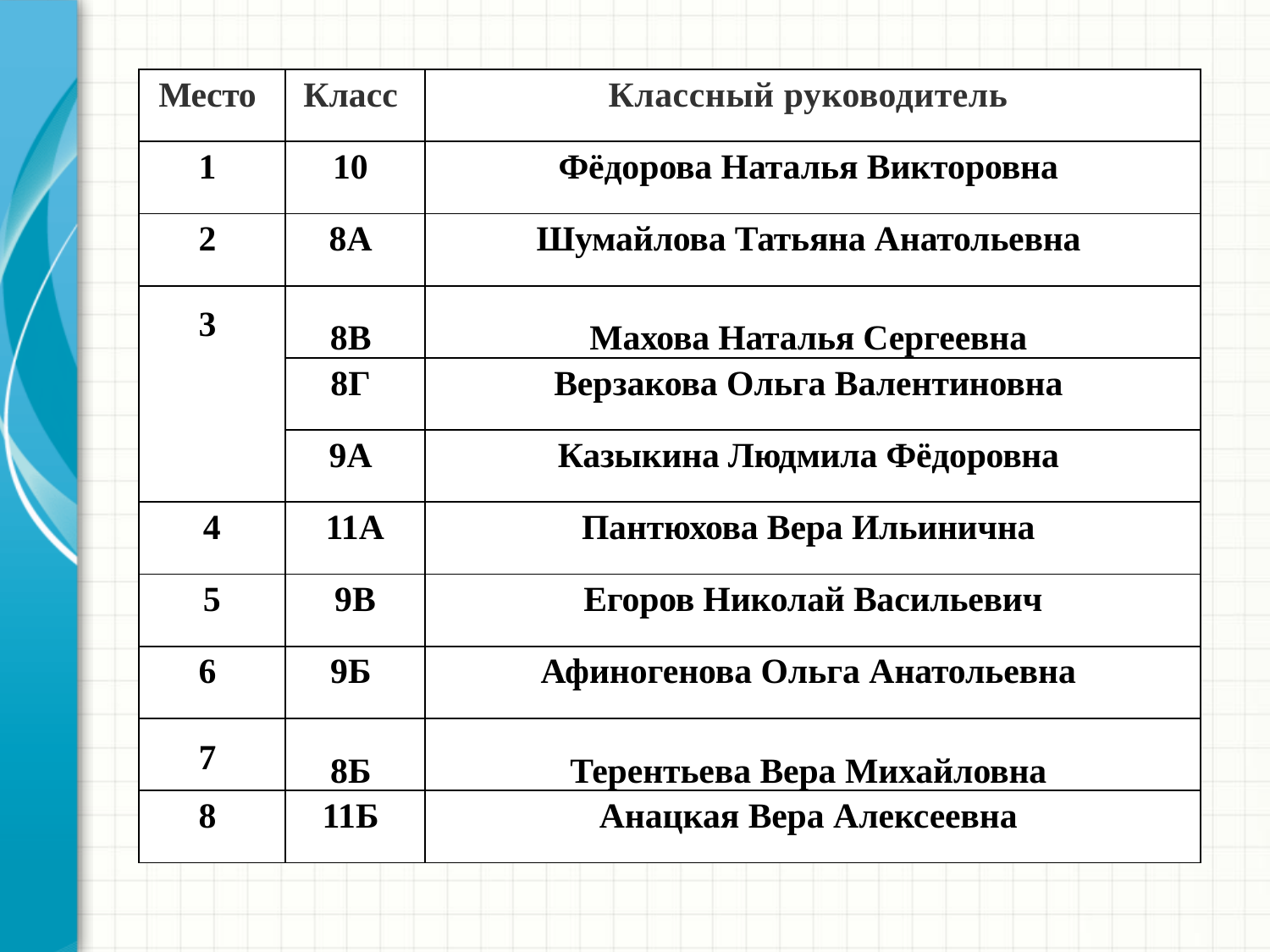

| Место | Класс | Классный руководитель |
| --- | --- | --- |
| 1 | 10 | Фёдорова Наталья Викторовна |
| 2 | 8А | Шумайлова Татьяна Анатольевна |
| 3 | 8В | Махова Наталья Сергеевна |
|  | 8Г | Верзакова Ольга Валентиновна |
|  | 9А | Казыкина Людмила Фёдоровна |
| 4 | 11А | Пантюхова Вера Ильинична |
| 5 | 9В | Егоров Николай Васильевич |
| 6 | 9Б | Афиногенова Ольга Анатольевна |
| 7 | 8Б | Терентьева Вера Михайловна |
| 8 | 11Б | Анацкая Вера Алексеевна |